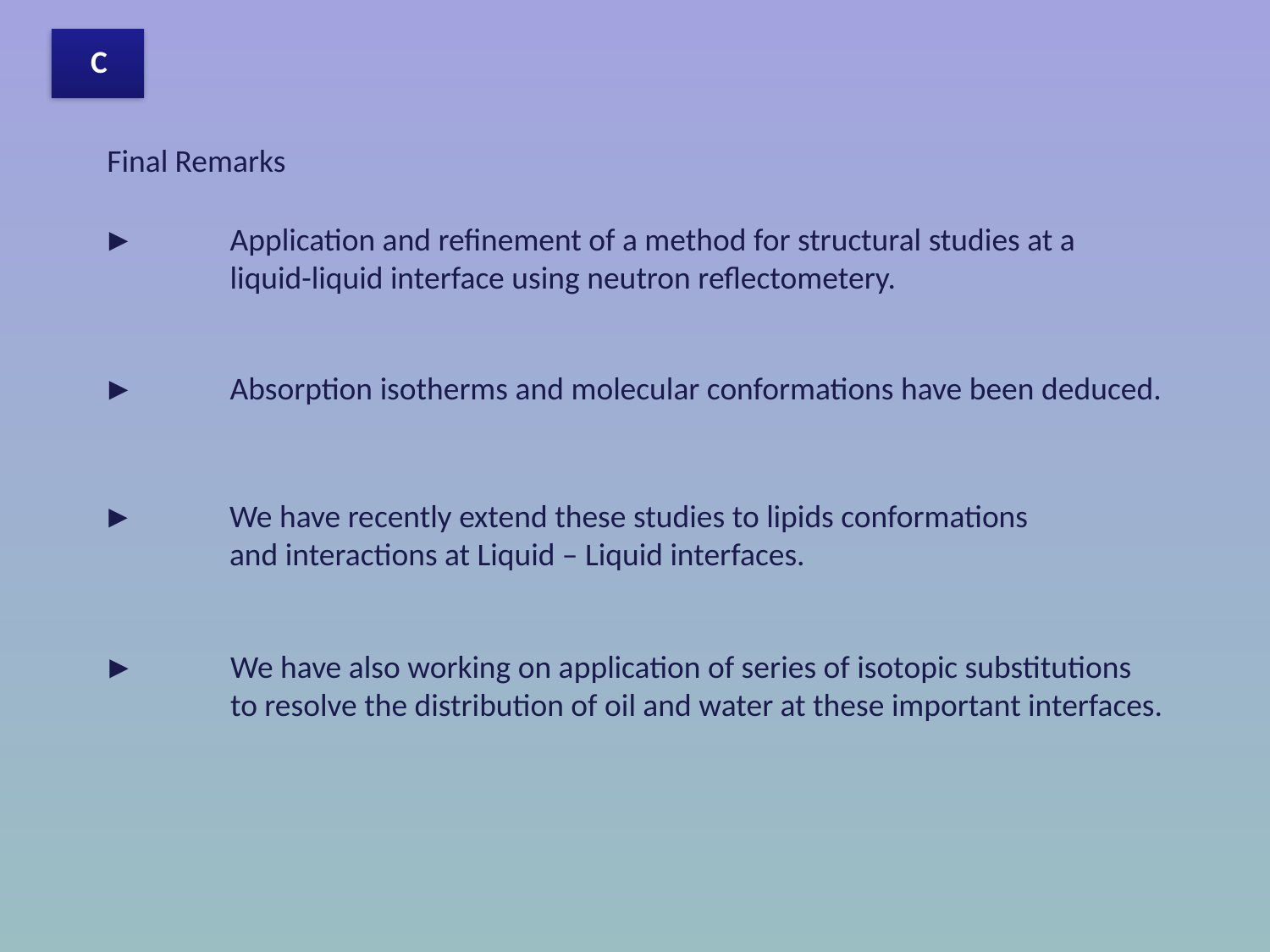

C
Final Remarks
►	Application and refinement of a method for structural studies at a
	liquid-liquid interface using neutron reflectometery.
► 	Absorption isotherms and molecular conformations have been deduced.
► 	We have recently extend these studies to lipids conformations
	and interactions at Liquid – Liquid interfaces.
► 	We have also working on application of series of isotopic substitutions
	to resolve the distribution of oil and water at these important interfaces.